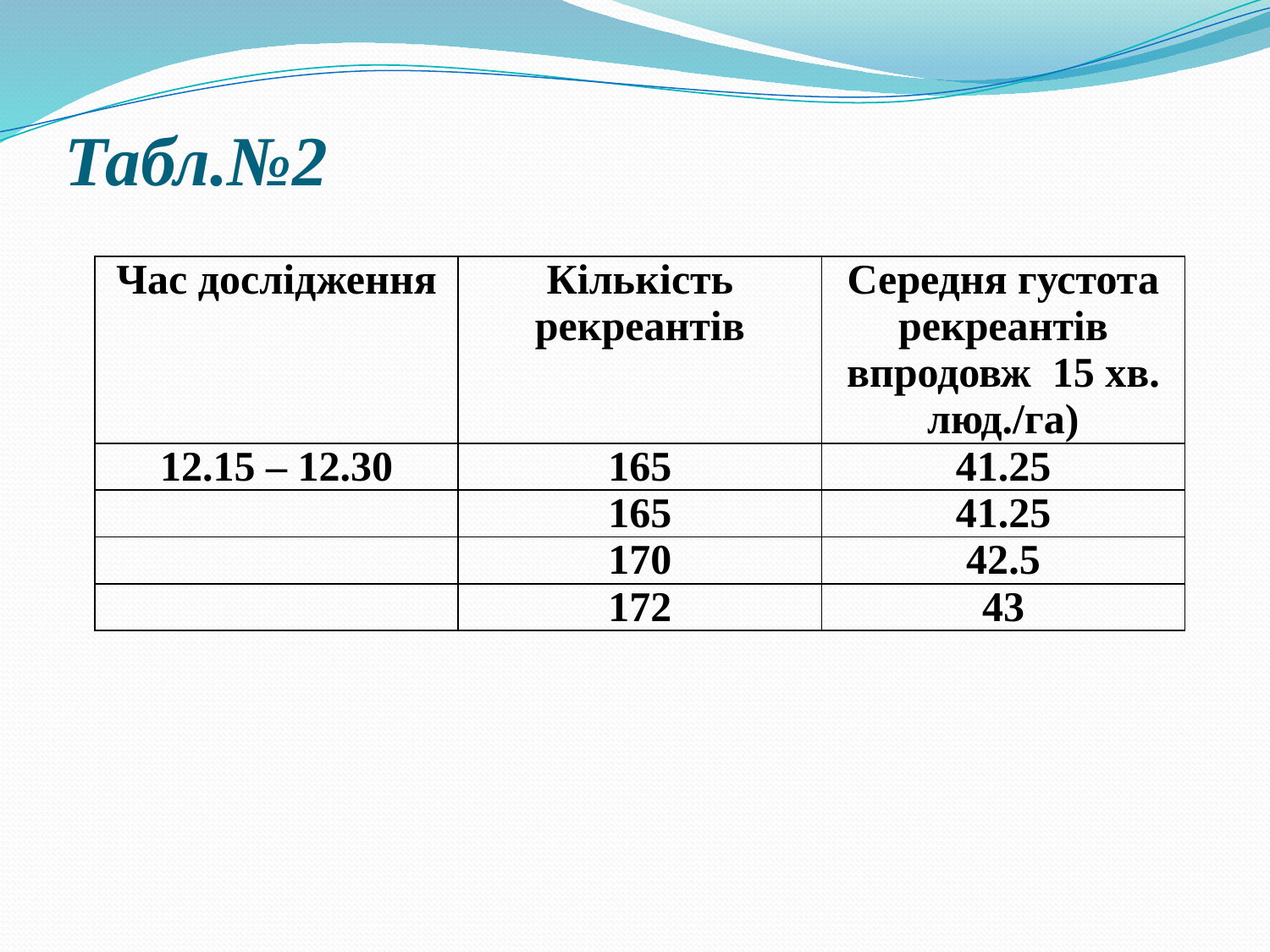

# Табл.№2
| Час дослідження | Кількість рекреантів | Середня густота рекреантів впродовж 15 хв. люд./га) |
| --- | --- | --- |
| 12.15 – 12.30 | 165 | 41.25 |
|  | 165 | 41.25 |
|  | 170 | 42.5 |
|  | 172 | 43 |